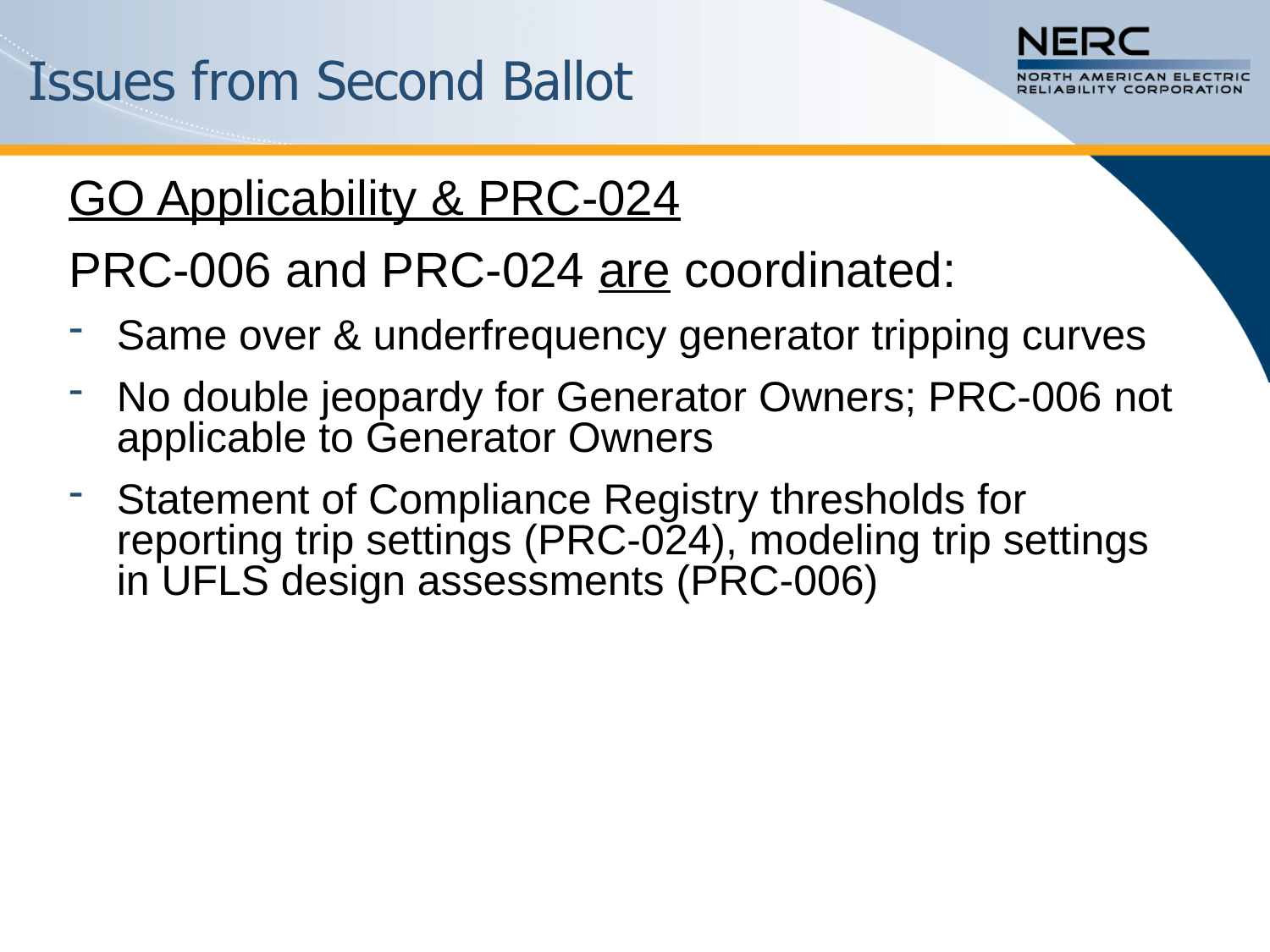

# Issues from Second Ballot
GO Applicability & PRC-024
PRC-006 and PRC-024 are coordinated:
Same over & underfrequency generator tripping curves
No double jeopardy for Generator Owners; PRC-006 not applicable to Generator Owners
Statement of Compliance Registry thresholds for reporting trip settings (PRC-024), modeling trip settings in UFLS design assessments (PRC-006)